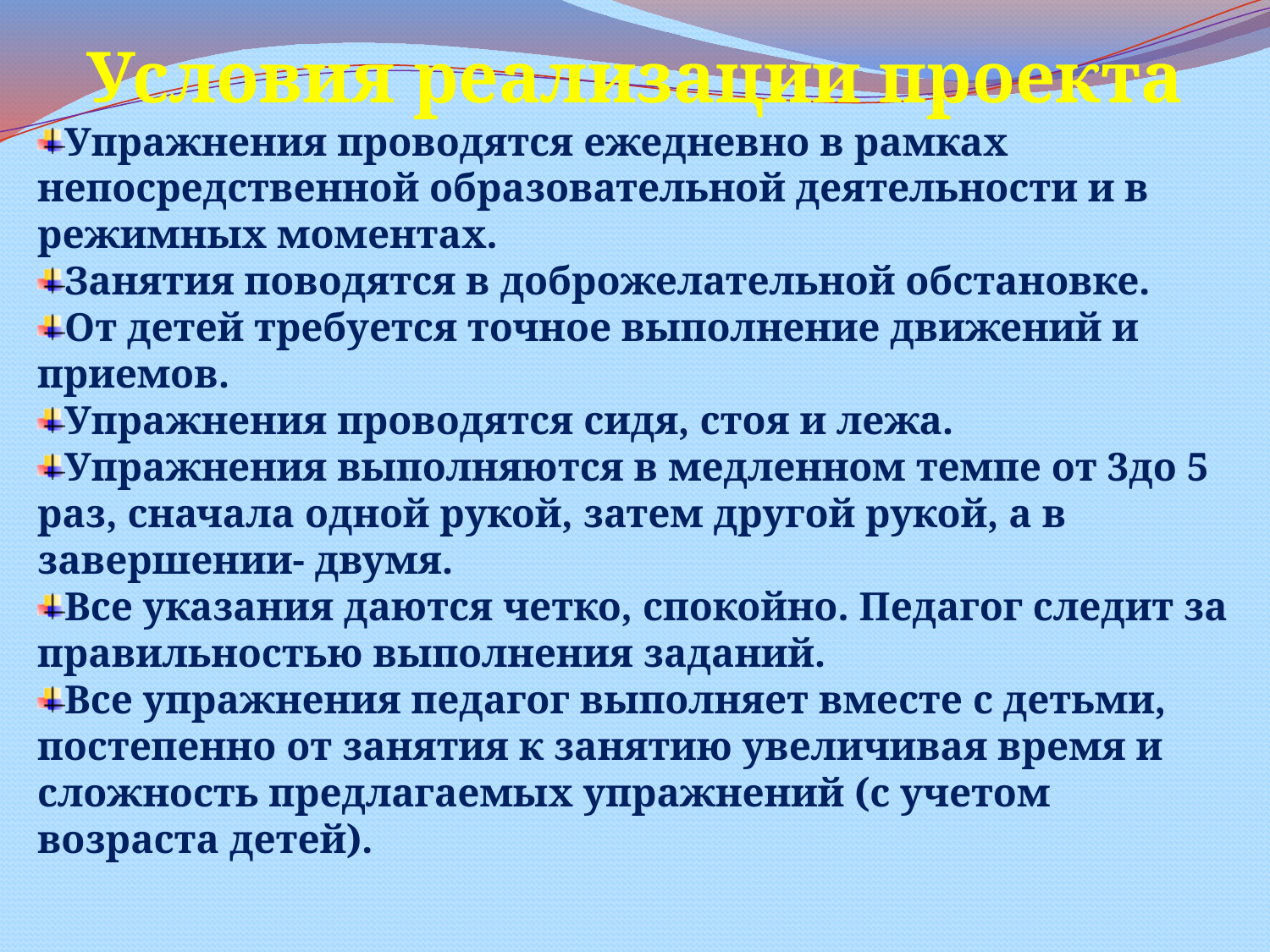

Условия реализации проекта
Упражнения проводятся ежедневно в рамках непосредственной образовательной деятельности и в режимных моментах.
Занятия поводятся в доброжелательной обстановке.
От детей требуется точное выполнение движений и приемов.
Упражнения проводятся сидя, стоя и лежа.
Упражнения выполняются в медленном темпе от 3до 5 раз, сначала одной рукой, затем другой рукой, а в завершении- двумя.
Все указания даются четко, спокойно. Педагог следит за правильностью выполнения заданий.
Все упражнения педагог выполняет вместе с детьми, постепенно от занятия к занятию увеличивая время и сложность предлагаемых упражнений (с учетом возраста детей).